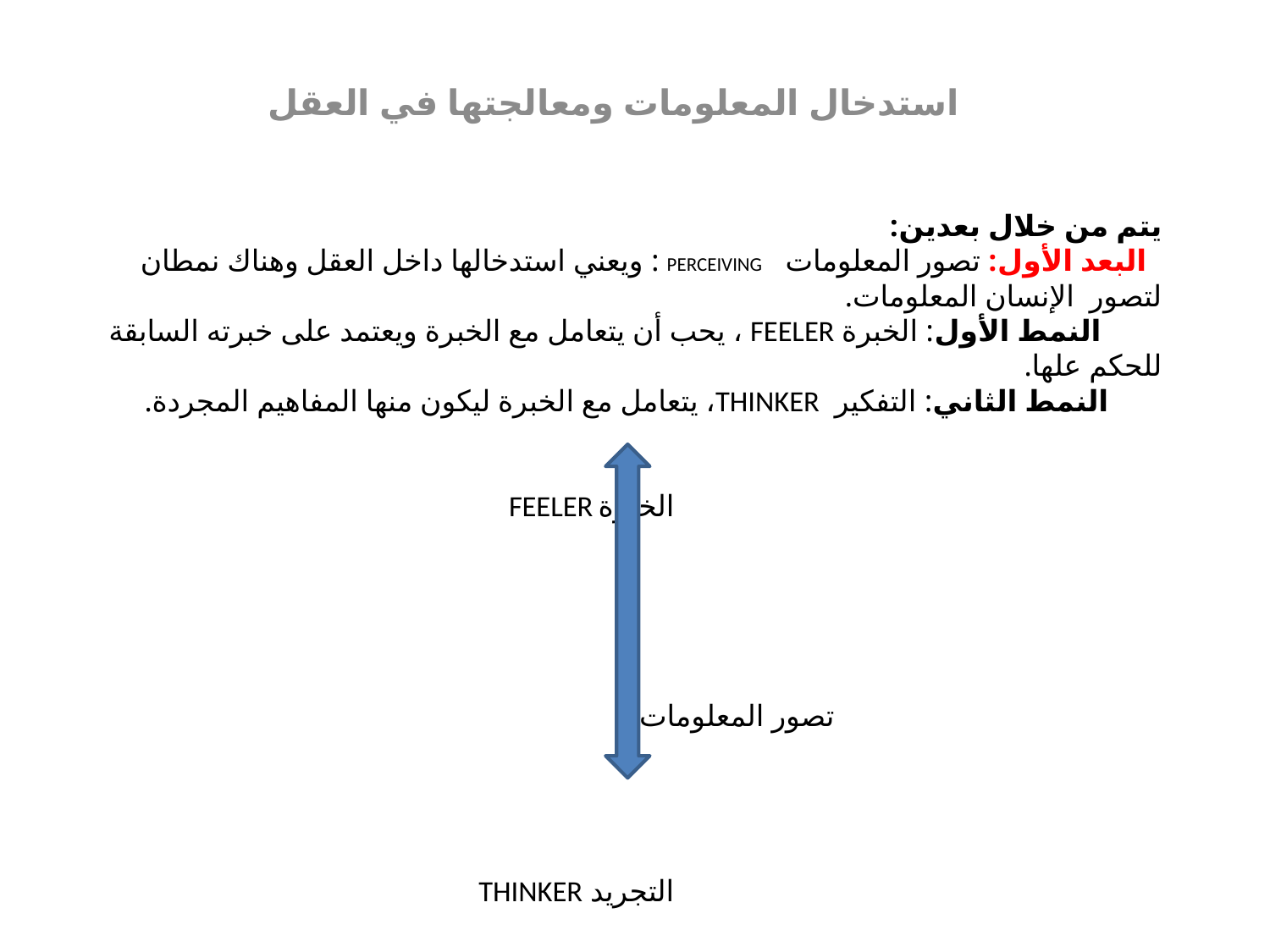

استدخال المعلومات ومعالجتها في العقل

# يتم من خلال بعدين: البعد الأول: تصور المعلومات   perceiving : ويعني استدخالها داخل العقل وهناك نمطان لتصور  الإنسان المعلومات. النمط الأول: الخبرة feeler ، يحب أن يتعامل مع الخبرة ويعتمد على خبرته السابقة للحكم علها. النمط الثاني: التفكير  thinker، يتعامل مع الخبرة ليكون منها المفاهيم المجردة. الخبرة feeler تصور المعلومات التجريد thinker